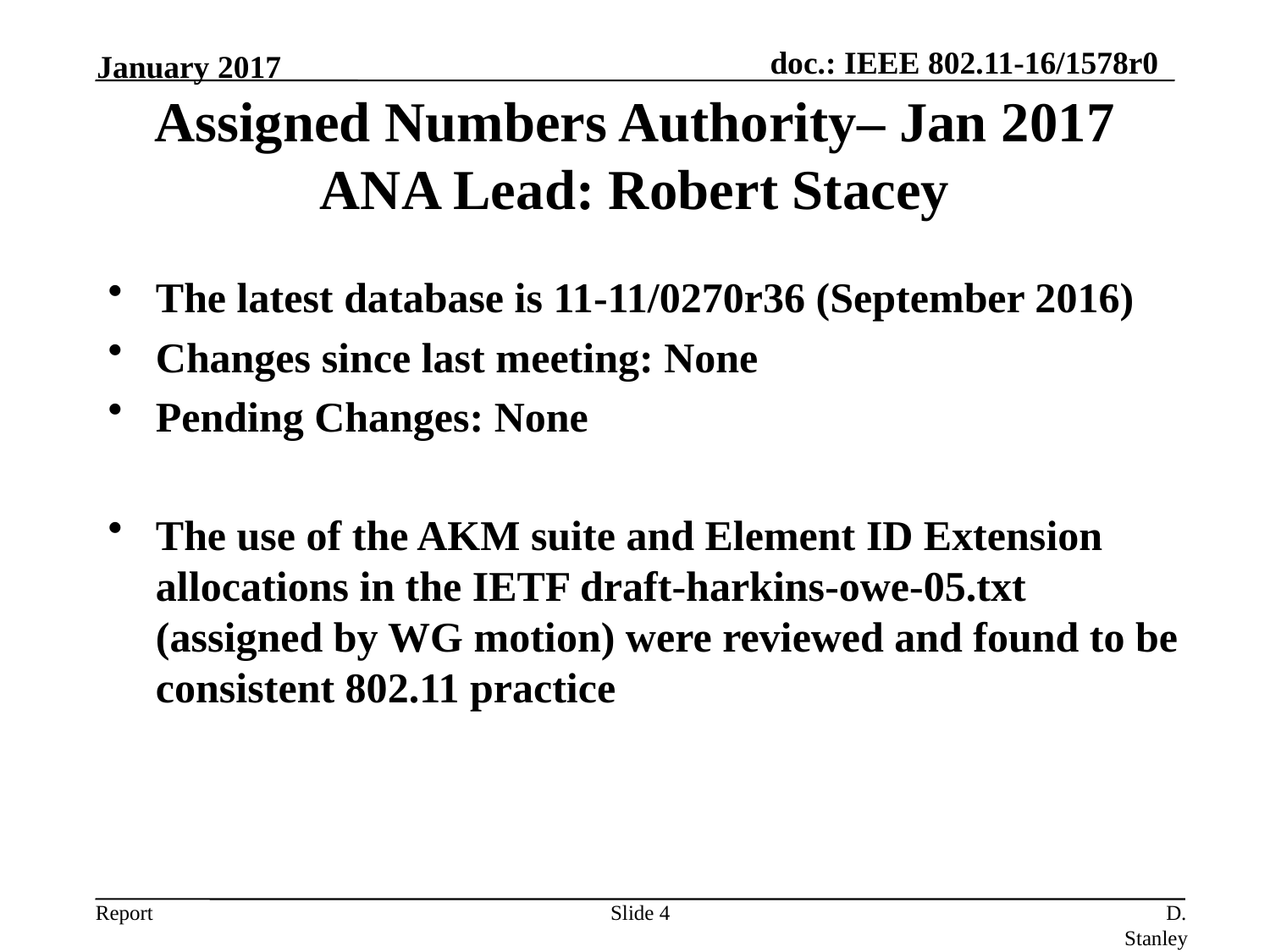

January 2017
# Assigned Numbers Authority– Jan 2017 ANA Lead: Robert Stacey
The latest database is 11-11/0270r36 (September 2016)
Changes since last meeting: None
Pending Changes: None

The use of the AKM suite and Element ID Extension allocations in the IETF draft-harkins-owe-05.txt (assigned by WG motion) were reviewed and found to be consistent 802.11 practice

Slide 4
D. Stanley, HP Enterprise